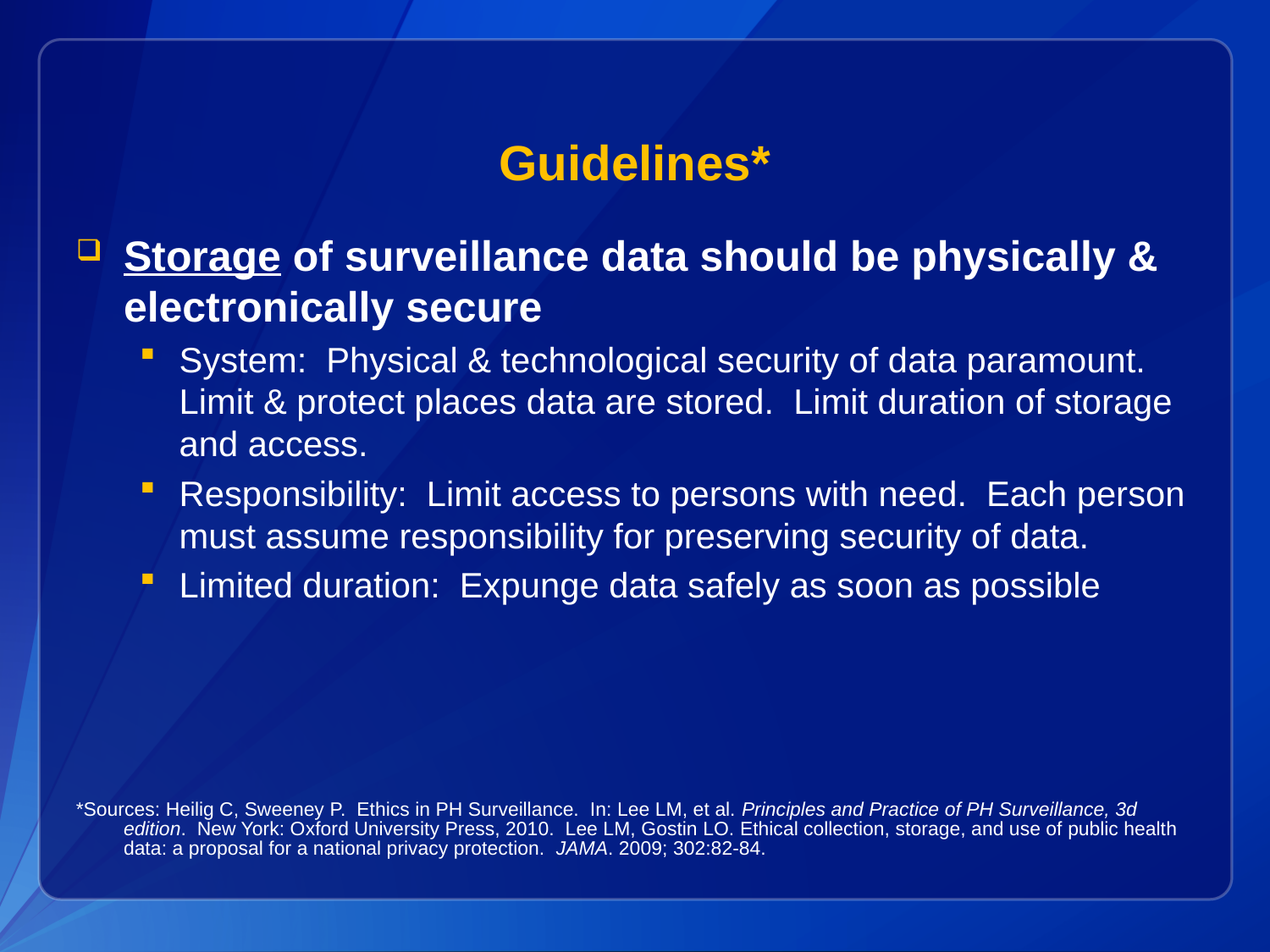

# Guidelines*
Storage of surveillance data should be physically & electronically secure
System:  Physical & technological security of data paramount.  Limit & protect places data are stored.  Limit duration of storage and access.
Responsibility:  Limit access to persons with need.  Each person must assume responsibility for preserving security of data.
Limited duration:  Expunge data safely as soon as possible

*Sources: Heilig C, Sweeney P.  Ethics in PH Surveillance.  In: Lee LM, et al. Principles and Practice of PH Surveillance, 3d edition.  New York: Oxford University Press, 2010.  Lee LM, Gostin LO. Ethical collection, storage, and use of public health data: a proposal for a national privacy protection.  JAMA. 2009; 302:82-84.